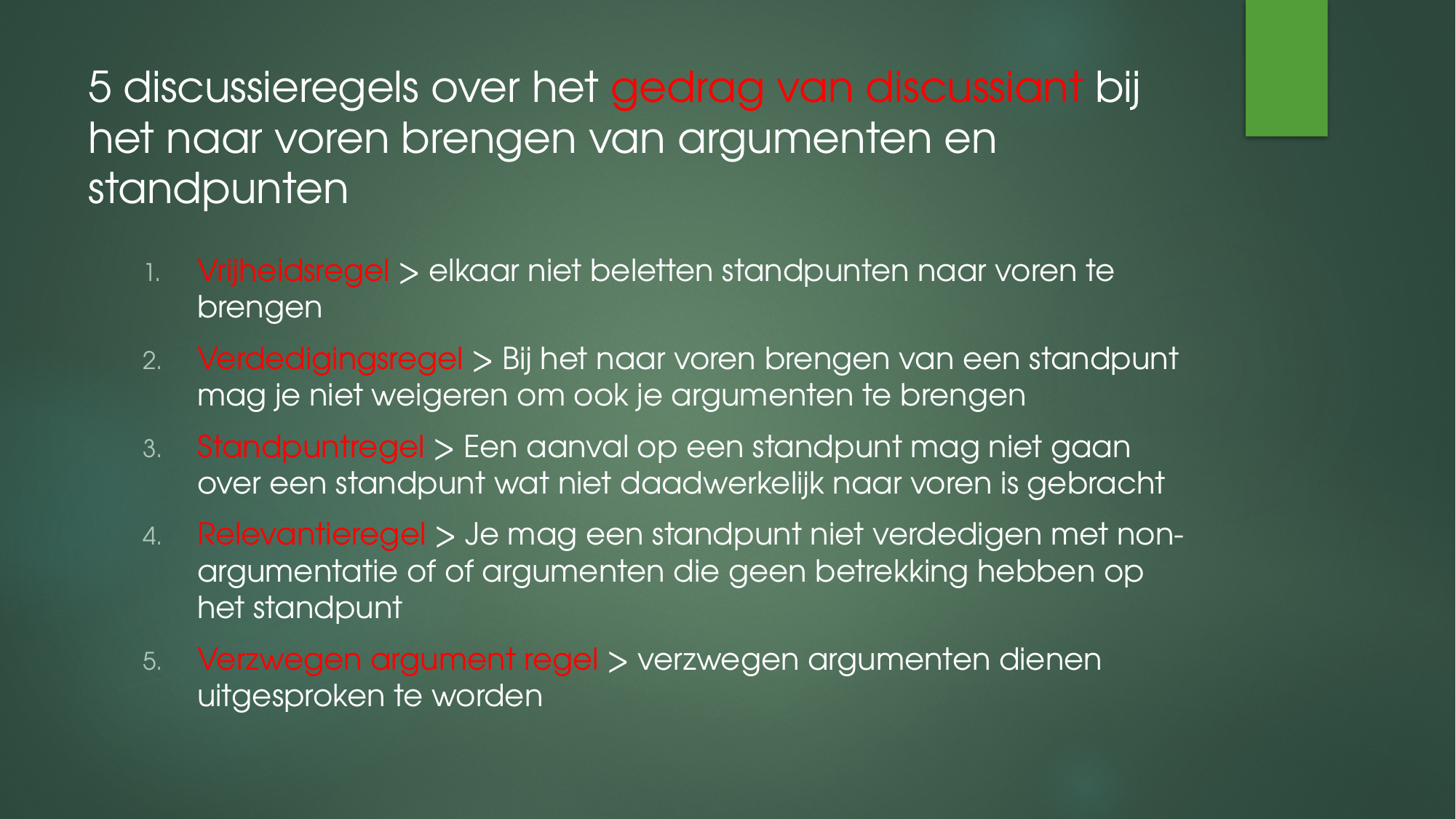

# 5 discussieregels over het gedrag van discussiant bij het naar voren brengen van argumenten en standpunten
Vrijheidsregel > elkaar niet beletten standpunten naar voren te brengen
Verdedigingsregel > Bij het naar voren brengen van een standpunt mag je niet weigeren om ook je argumenten te brengen
Standpuntregel > Een aanval op een standpunt mag niet gaan over een standpunt wat niet daadwerkelijk naar voren is gebracht
Relevantieregel > Je mag een standpunt niet verdedigen met non-argumentatie of of argumenten die geen betrekking hebben op het standpunt
Verzwegen argument regel > verzwegen argumenten dienen uitgesproken te worden